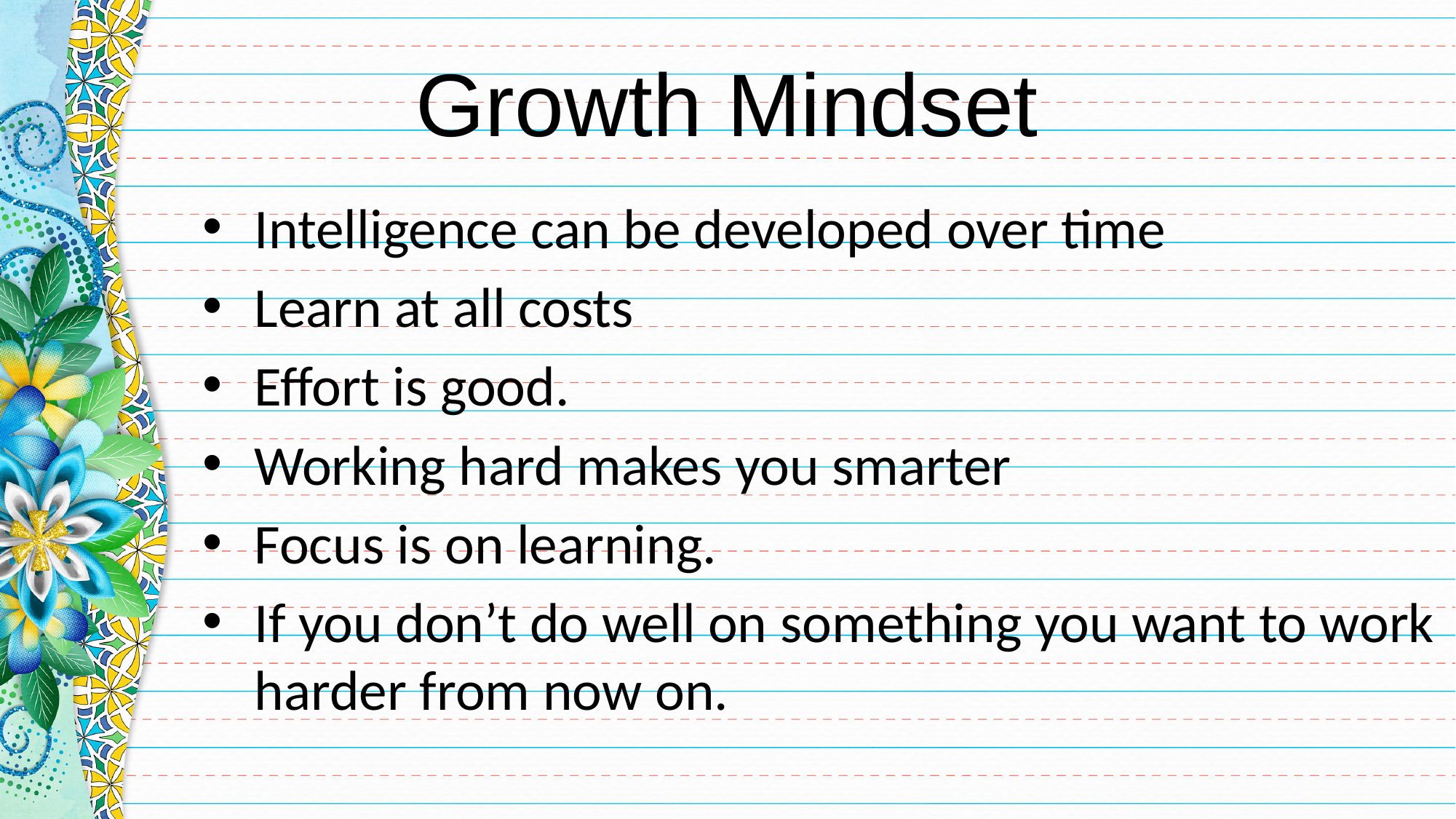

# Growth Mindset
Intelligence can be developed over time
Learn at all costs
Effort is good.
Working hard makes you smarter
Focus is on learning.
If you don’t do well on something you want to work harder from now on.